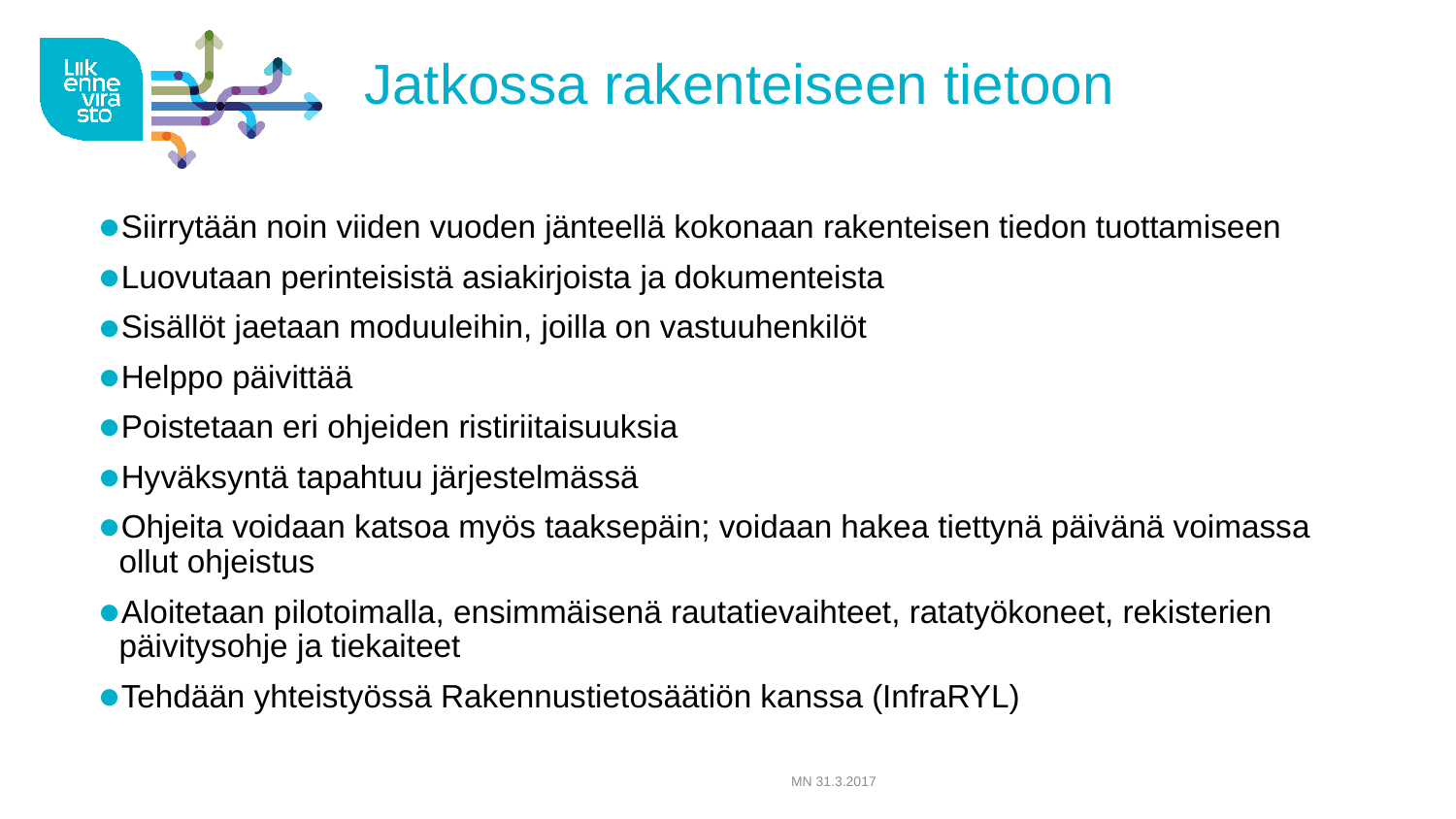

# Jatkossa rakenteiseen tietoon
Siirrytään noin viiden vuoden jänteellä kokonaan rakenteisen tiedon tuottamiseen
Luovutaan perinteisistä asiakirjoista ja dokumenteista
Sisällöt jaetaan moduuleihin, joilla on vastuuhenkilöt
Helppo päivittää
Poistetaan eri ohjeiden ristiriitaisuuksia
Hyväksyntä tapahtuu järjestelmässä
Ohjeita voidaan katsoa myös taaksepäin; voidaan hakea tiettynä päivänä voimassa ollut ohjeistus
Aloitetaan pilotoimalla, ensimmäisenä rautatievaihteet, ratatyökoneet, rekisterien päivitysohje ja tiekaiteet
Tehdään yhteistyössä Rakennustietosäätiön kanssa (InfraRYL)
MN 31.3.2017